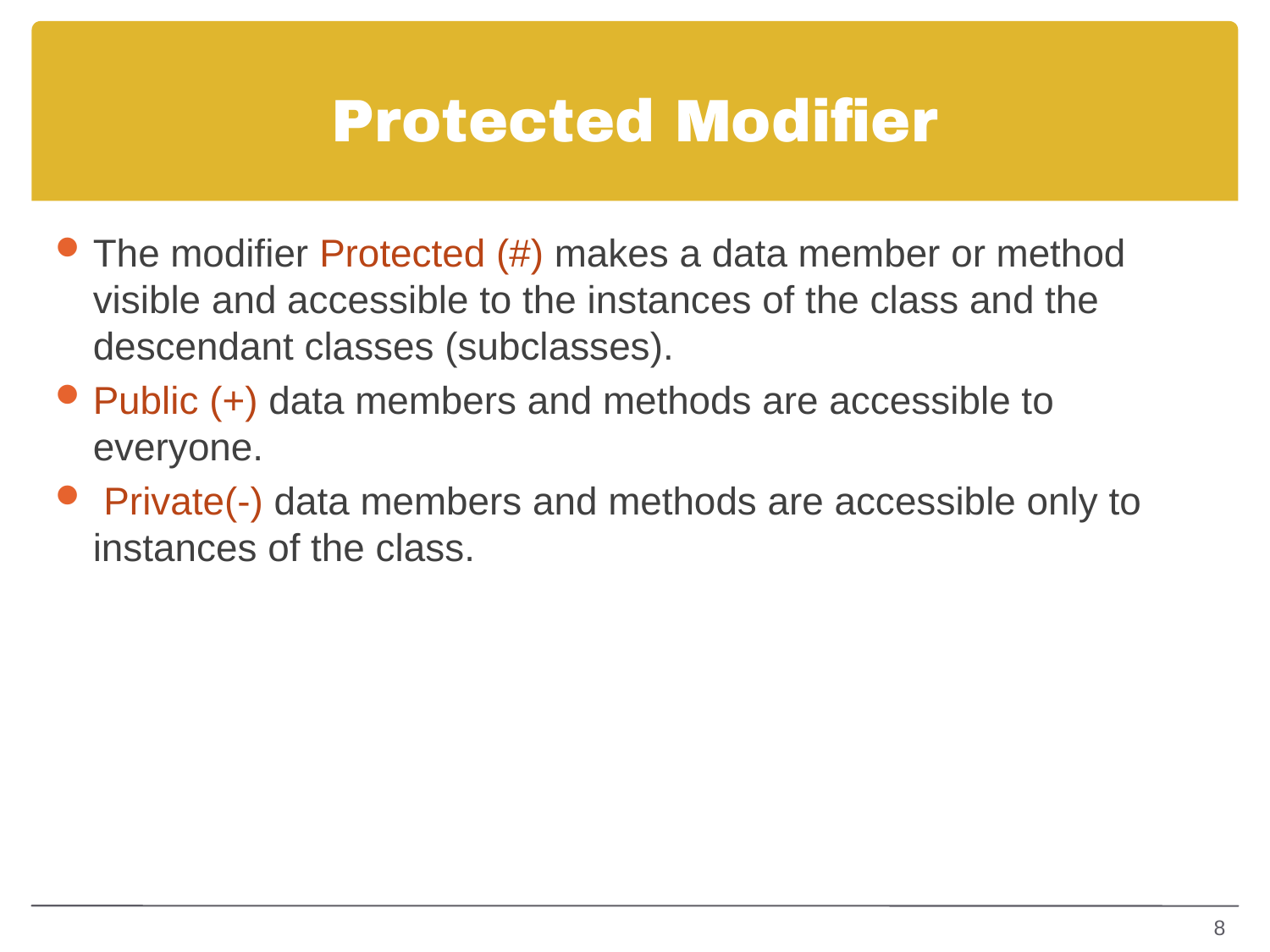

# Protected Modifier
The modifier Protected (#) makes a data member or method visible and accessible to the instances of the class and the descendant classes (subclasses).
Public (+) data members and methods are accessible to everyone.
 Private(-) data members and methods are accessible only to instances of the class.
8